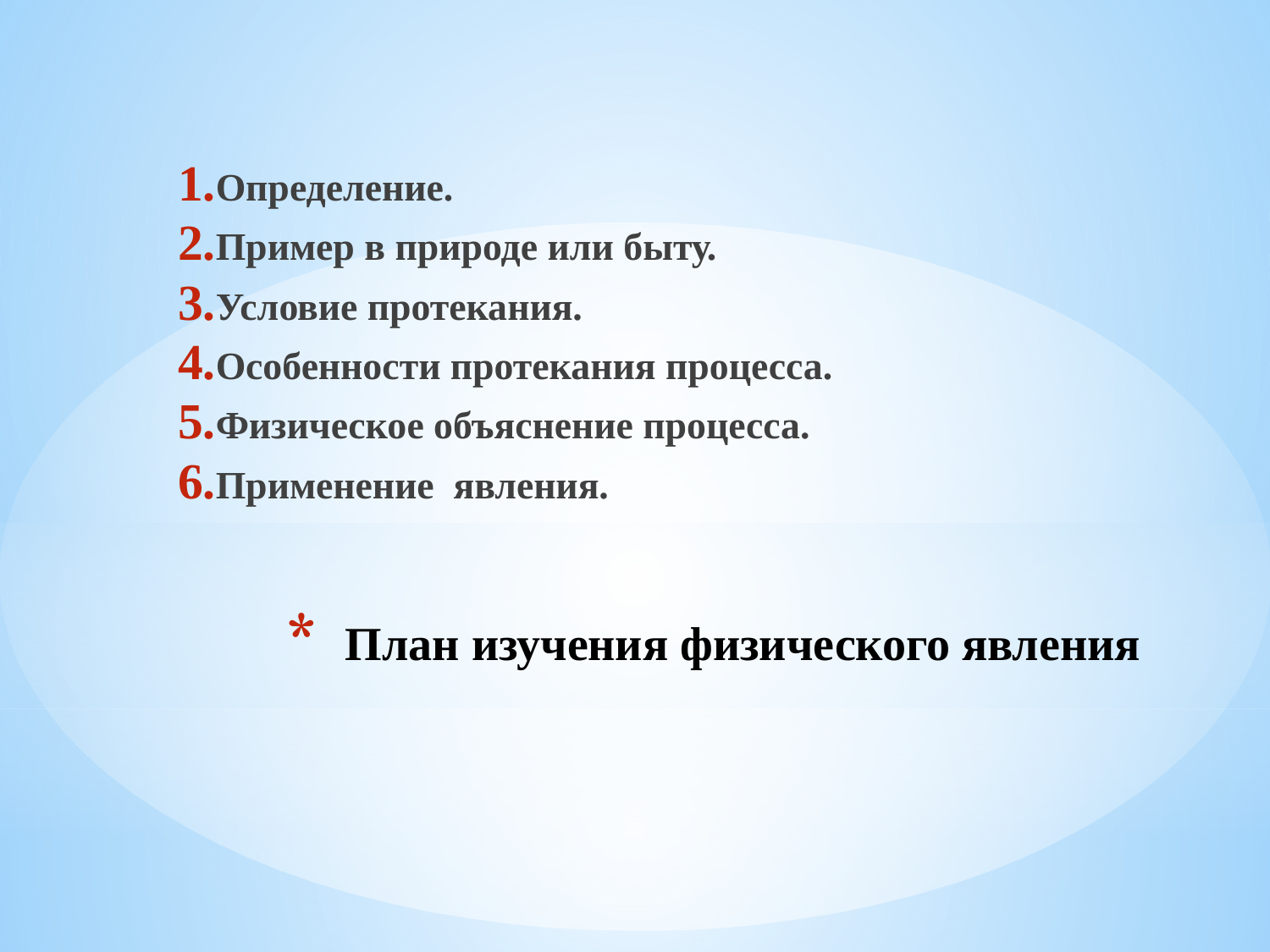

Определение.
Пример в природе или быту.
Условие протекания.
Особенности протекания процесса.
Физическое объяснение процесса.
Применение  явления.

# План изучения физического явления